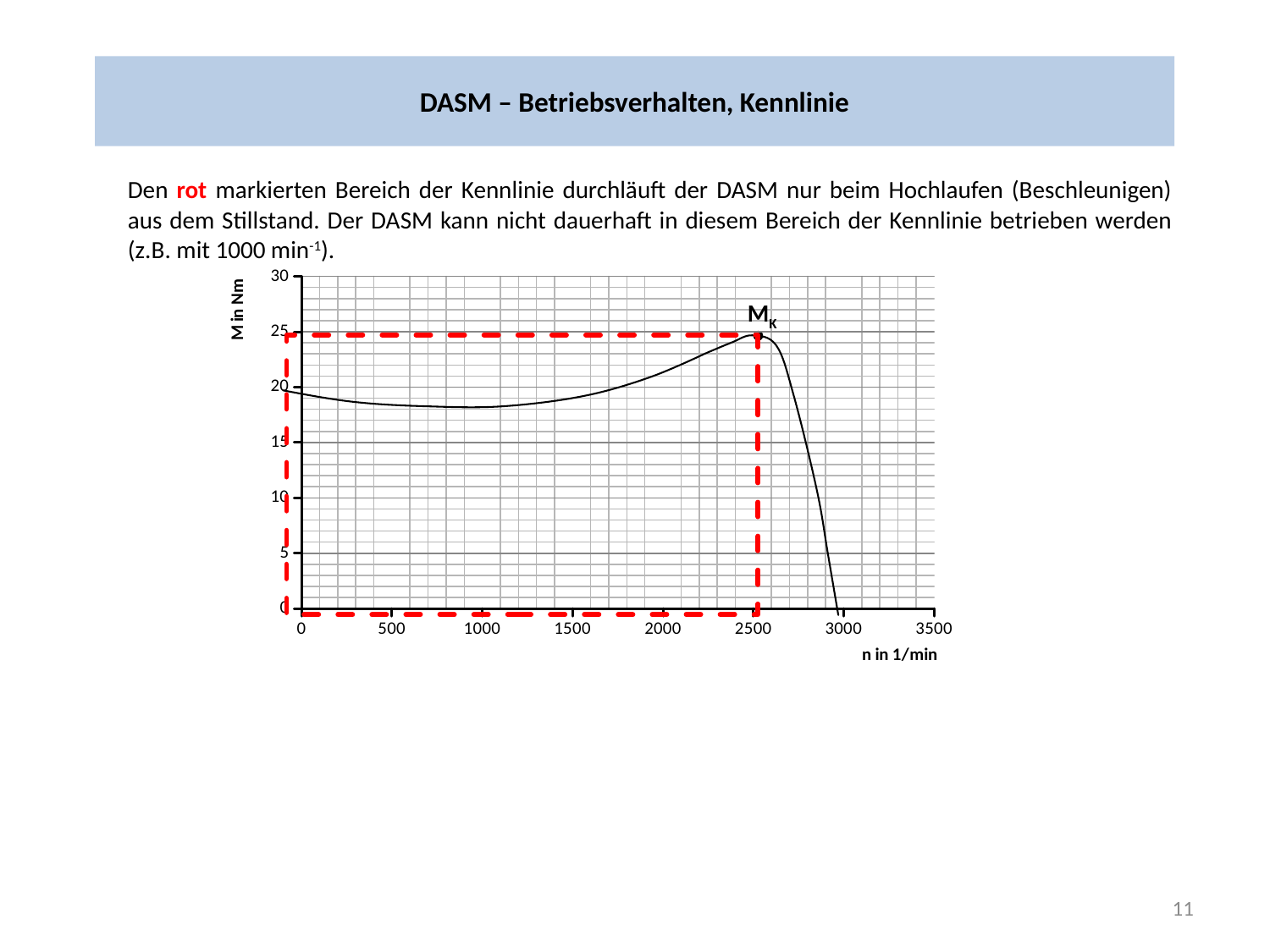

# DASM – Betriebsverhalten, Kennlinie
Den rot markierten Bereich der Kennlinie durchläuft der DASM nur beim Hochlaufen (Beschleunigen) aus dem Stillstand. Der DASM kann nicht dauerhaft in diesem Bereich der Kennlinie betrieben werden (z.B. mit 1000 min-1).

### Chart

| Category | u1(t) | u1(t) |
|---|---|---|
MK

11